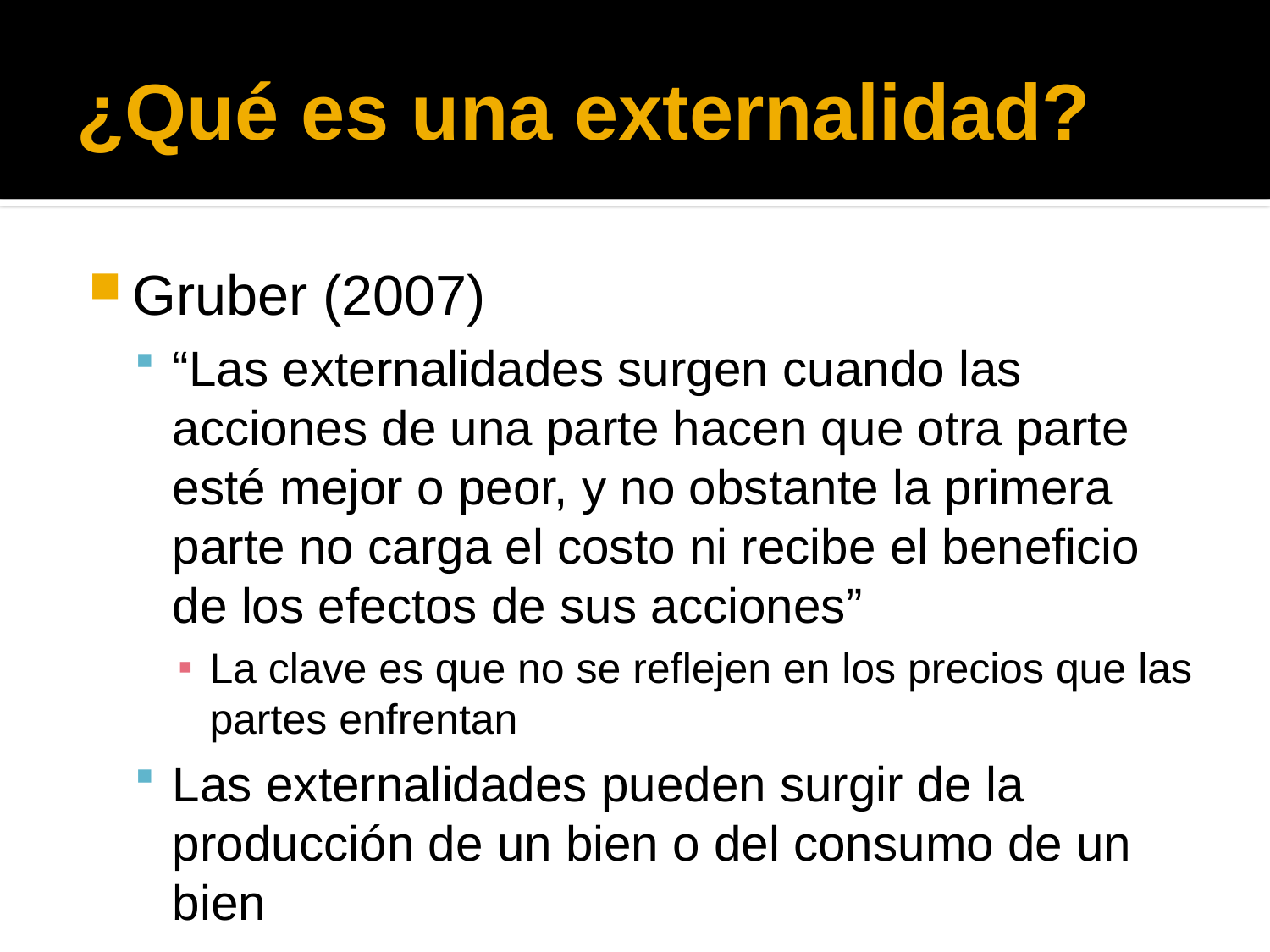

# ¿Qué es una externalidad?
Gruber (2007)
“Las externalidades surgen cuando las acciones de una parte hacen que otra parte esté mejor o peor, y no obstante la primera parte no carga el costo ni recibe el beneficio de los efectos de sus acciones”
La clave es que no se reflejen en los precios que las partes enfrentan
Las externalidades pueden surgir de la producción de un bien o del consumo de un bien